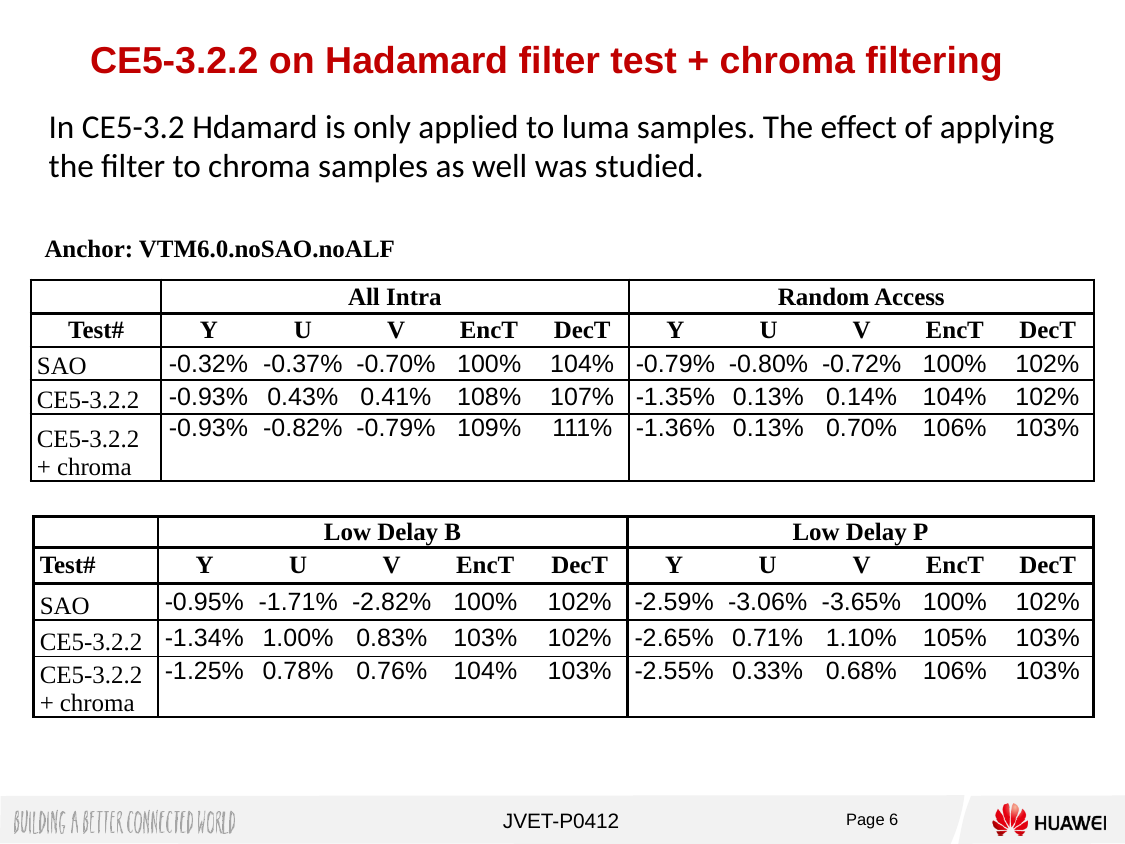

CE5-3.2.2 on Hadamard filter test + chroma filtering
In CE5-3.2 Hdamard is only applied to luma samples. The effect of applying the filter to chroma samples as well was studied.
Anchor: VTM6.0.noSAO.noALF

|  | All Intra |  |  |  |  | Random Access |  |  |  |  |
| --- | --- | --- | --- | --- | --- | --- | --- | --- | --- | --- |
| Test# | Y | U | V | EncT | DecT | Y | U | V | EncT | DecT |
| SAO | -0.32% | -0.37% | -0.70% | 100% | 104% | -0.79% | -0.80% | -0.72% | 100% | 102% |
| CE5-3.2.2 | -0.93% | 0.43% | 0.41% | 108% | 107% | -1.35% | 0.13% | 0.14% | 104% | 102% |
| CE5-3.2.2 + chroma | -0.93% | -0.82% | -0.79% | 109% | 111% | -1.36% | 0.13% | 0.70% | 106% | 103% |
|  | Low Delay B |  |  |  |  | Low Delay P |  |  |  |  |
| --- | --- | --- | --- | --- | --- | --- | --- | --- | --- | --- |
| Test# | Y | U | V | EncT | DecT | Y | U | V | EncT | DecT |
| SAO | -0.95% | -1.71% | -2.82% | 100% | 102% | -2.59% | -3.06% | -3.65% | 100% | 102% |
| CE5-3.2.2 | -1.34% | 1.00% | 0.83% | 103% | 102% | -2.65% | 0.71% | 1.10% | 105% | 103% |
| CE5-3.2.2 + chroma | -1.25% | 0.78% | 0.76% | 104% | 103% | -2.55% | 0.33% | 0.68% | 106% | 103% |